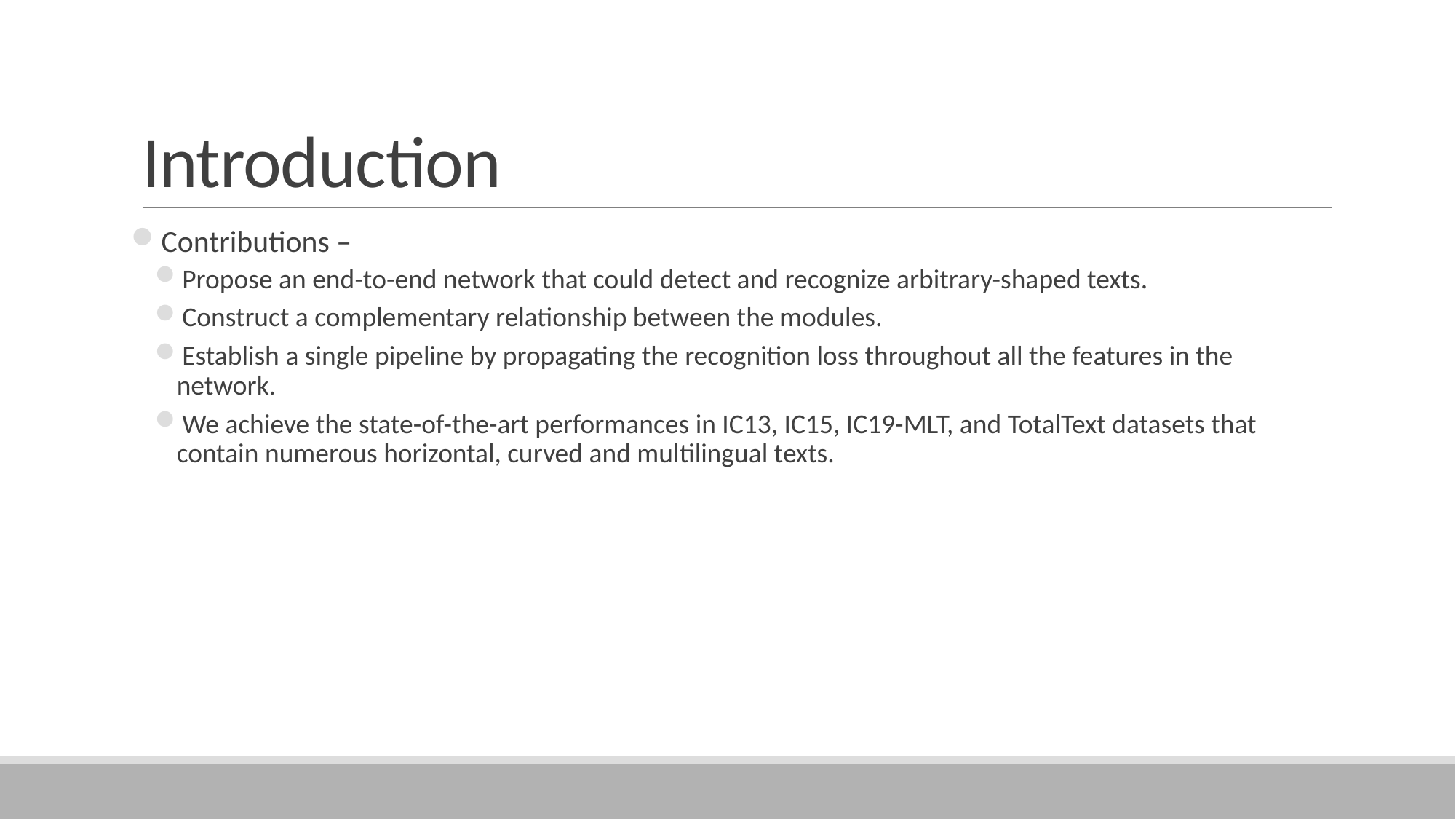

# Introduction
Contributions –
Propose an end-to-end network that could detect and recognize arbitrary-shaped texts.
Construct a complementary relationship between the modules.
Establish a single pipeline by propagating the recognition loss throughout all the features in the network.
We achieve the state-of-the-art performances in IC13, IC15, IC19-MLT, and TotalText datasets that contain numerous horizontal, curved and multilingual texts.